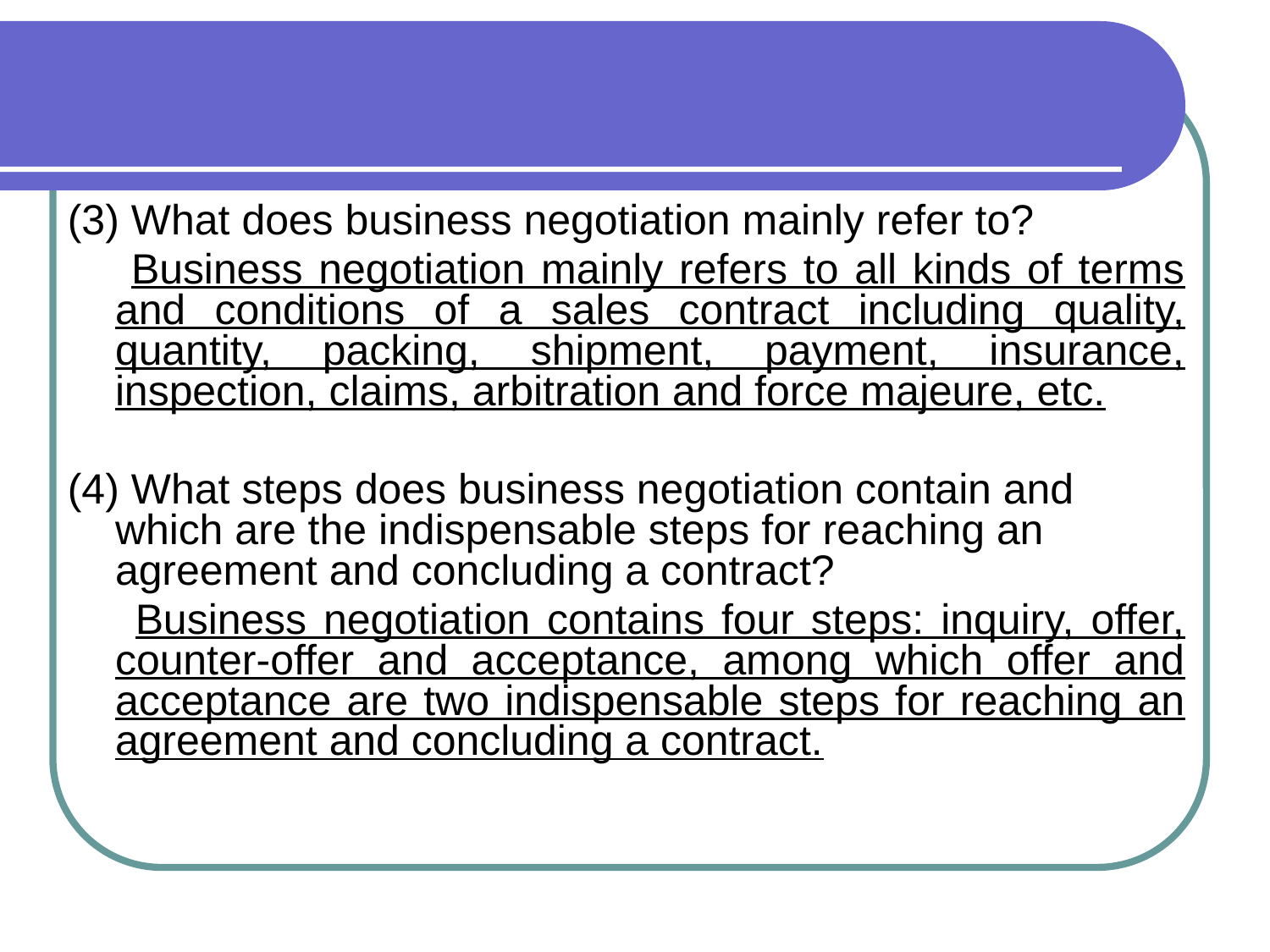

#
(3) What does business negotiation mainly refer to?
    Business negotiation mainly refers to all kinds of terms and conditions of a sales contract including quality, quantity, packing, shipment, payment, insurance, inspection, claims, arbitration and force majeure, etc.

(4) What steps does business negotiation contain and which are the indispensable steps for reaching an agreement and concluding a contract?
    Business negotiation contains four steps: inquiry, offer, counter-offer and acceptance, among which offer and acceptance are two indispensable steps for reaching an agreement and concluding a contract.